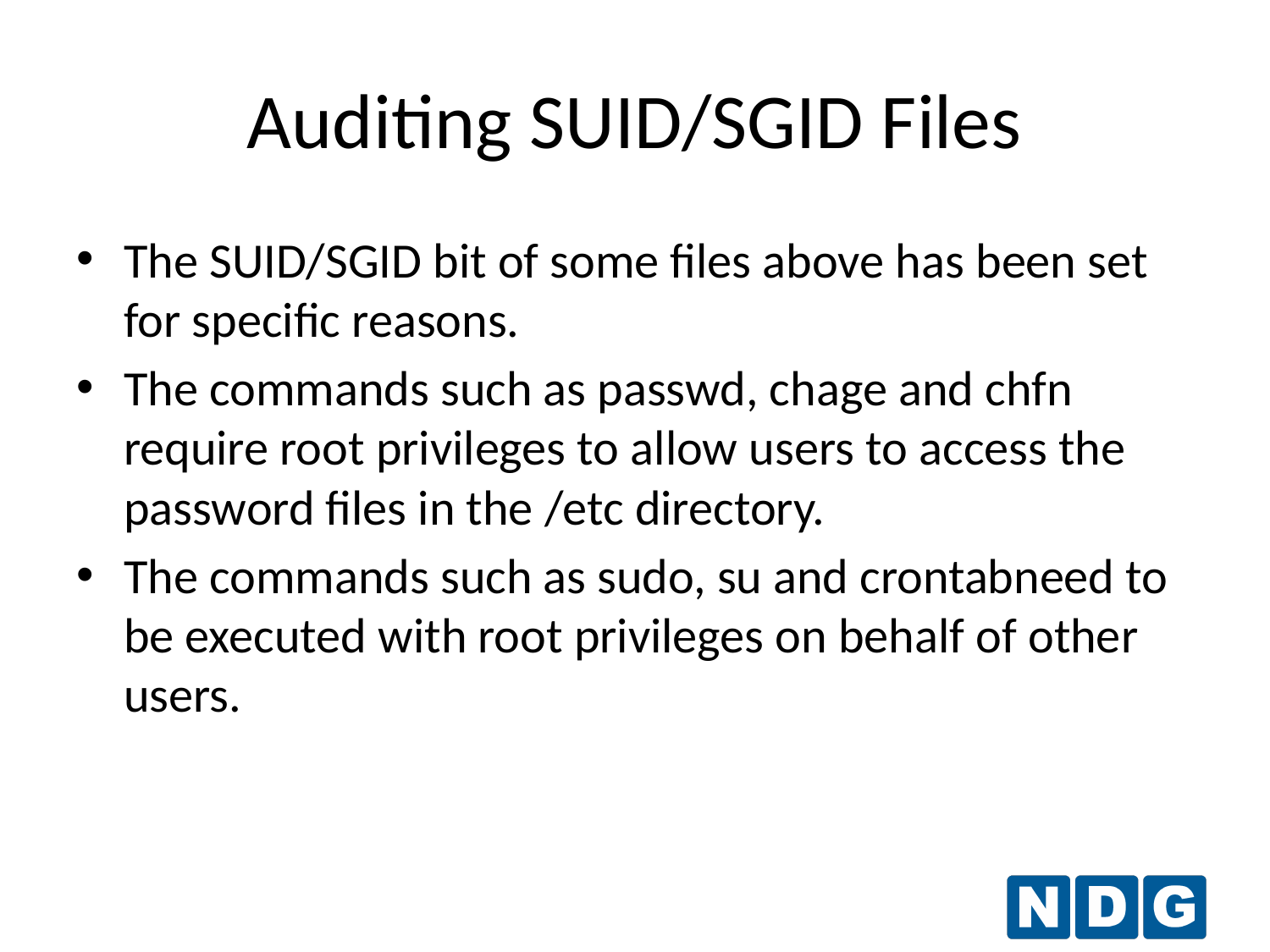

# Auditing SUID/SGID Files
The SUID/SGID bit of some files above has been set for specific reasons.
The commands such as passwd, chage and chfn require root privileges to allow users to access the password files in the /etc directory.
The commands such as sudo, su and crontabneed to be executed with root privileges on behalf of other users.